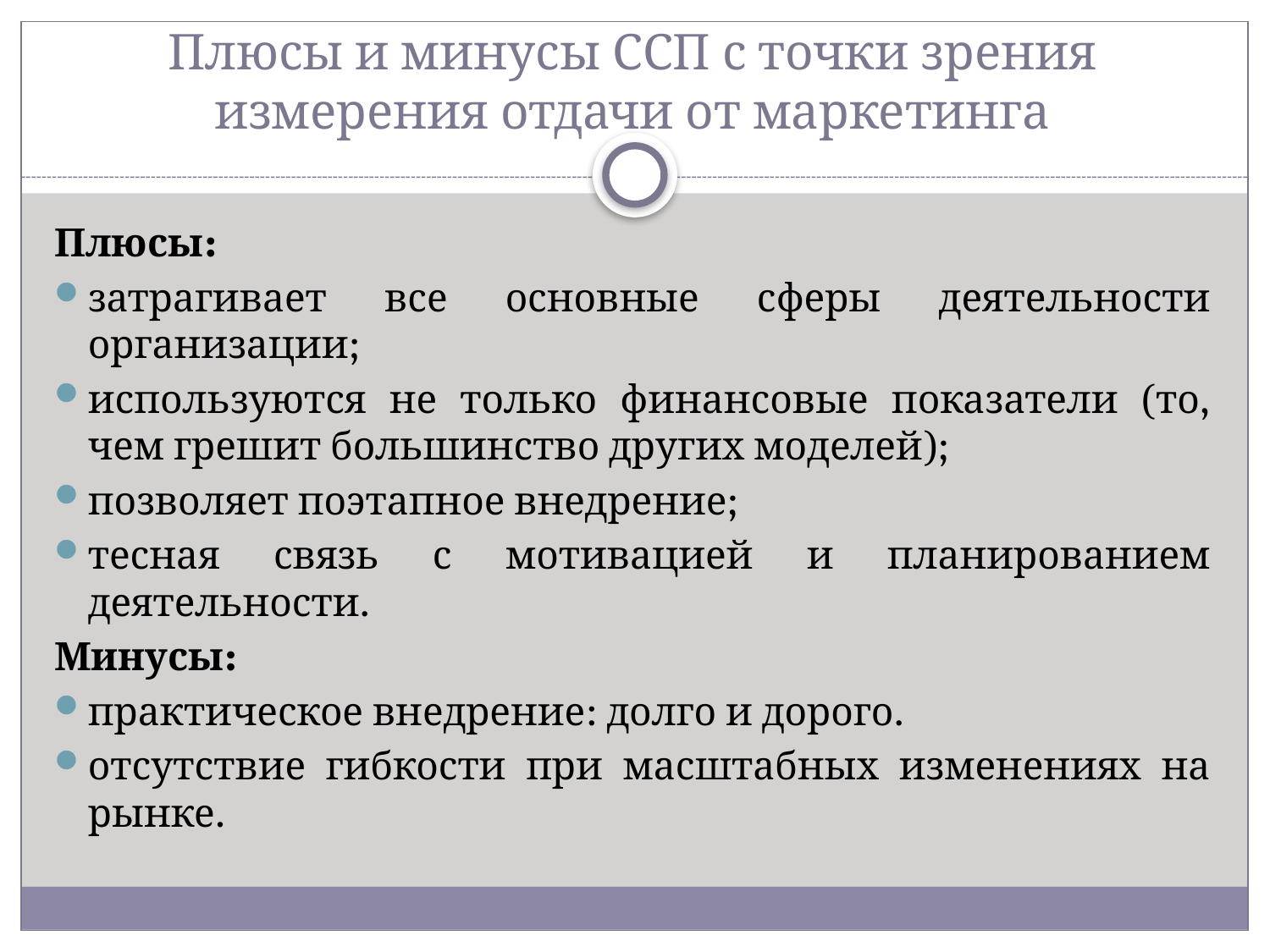

# Плюсы и минусы ССП с точки зрения измерения отдачи от маркетинга
Плюсы:
затрагивает все основные сферы деятельности организации;
используются не только финансовые показатели (то, чем грешит большинство других моделей);
позволяет поэтапное внедрение;
тесная связь с мотивацией и планированием деятельности.
Минусы:
практическое внедрение: долго и дорого.
отсутствие гибкости при масштабных изменениях на рынке.